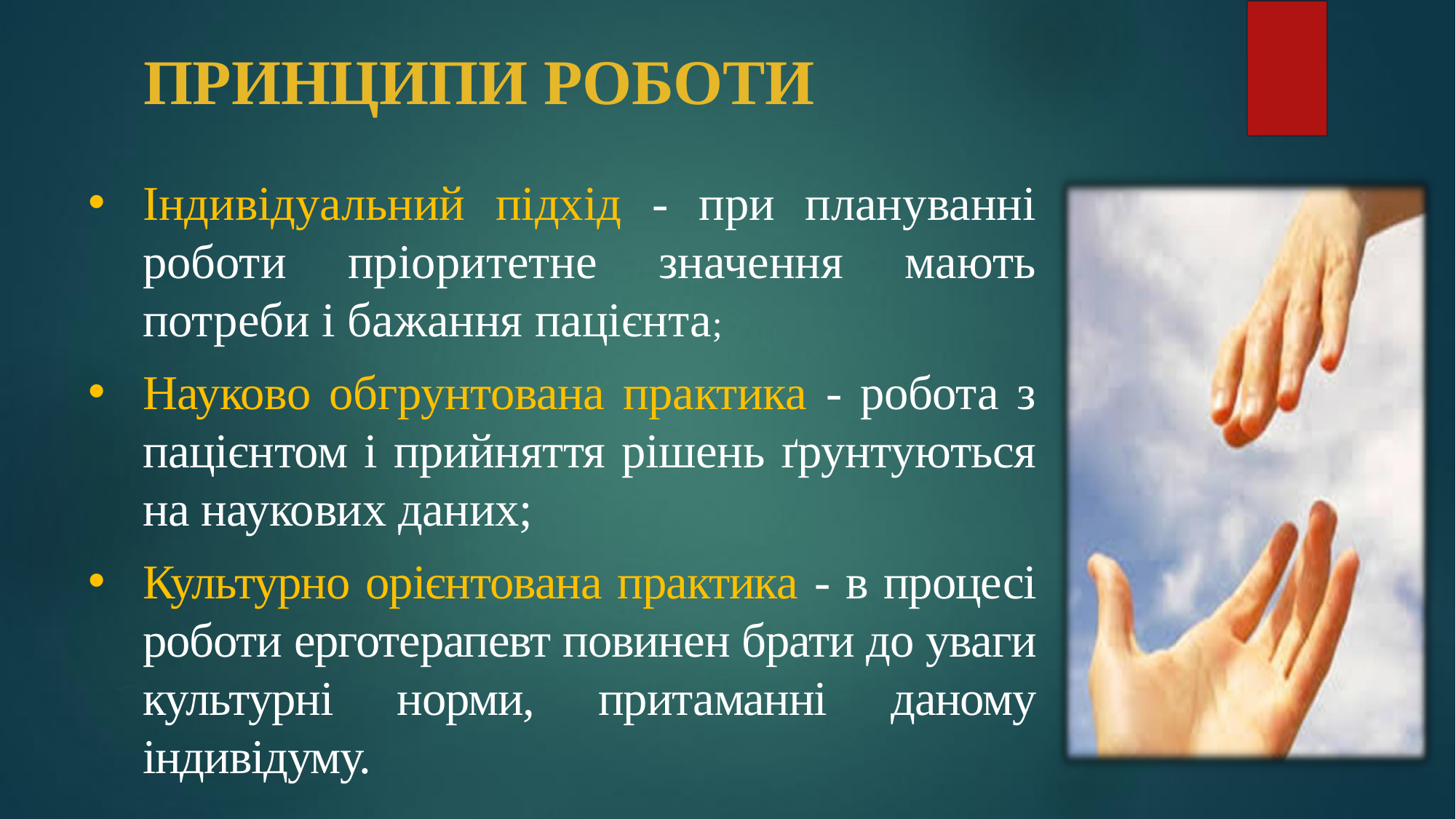

# ПРИНЦИПИ РОБОТИ

Індивідуальний підхід - при плануванні роботи пріоритетне значення мають потреби і бажання пацієнта;
Науково обгрунтована практика - робота з пацієнтом і прийняття рішень ґрунтуються на наукових даних;
Культурно орієнтована практика - в процесі роботи ерготерапевт повинен брати до уваги культурні норми, притаманні даному індивідуму.